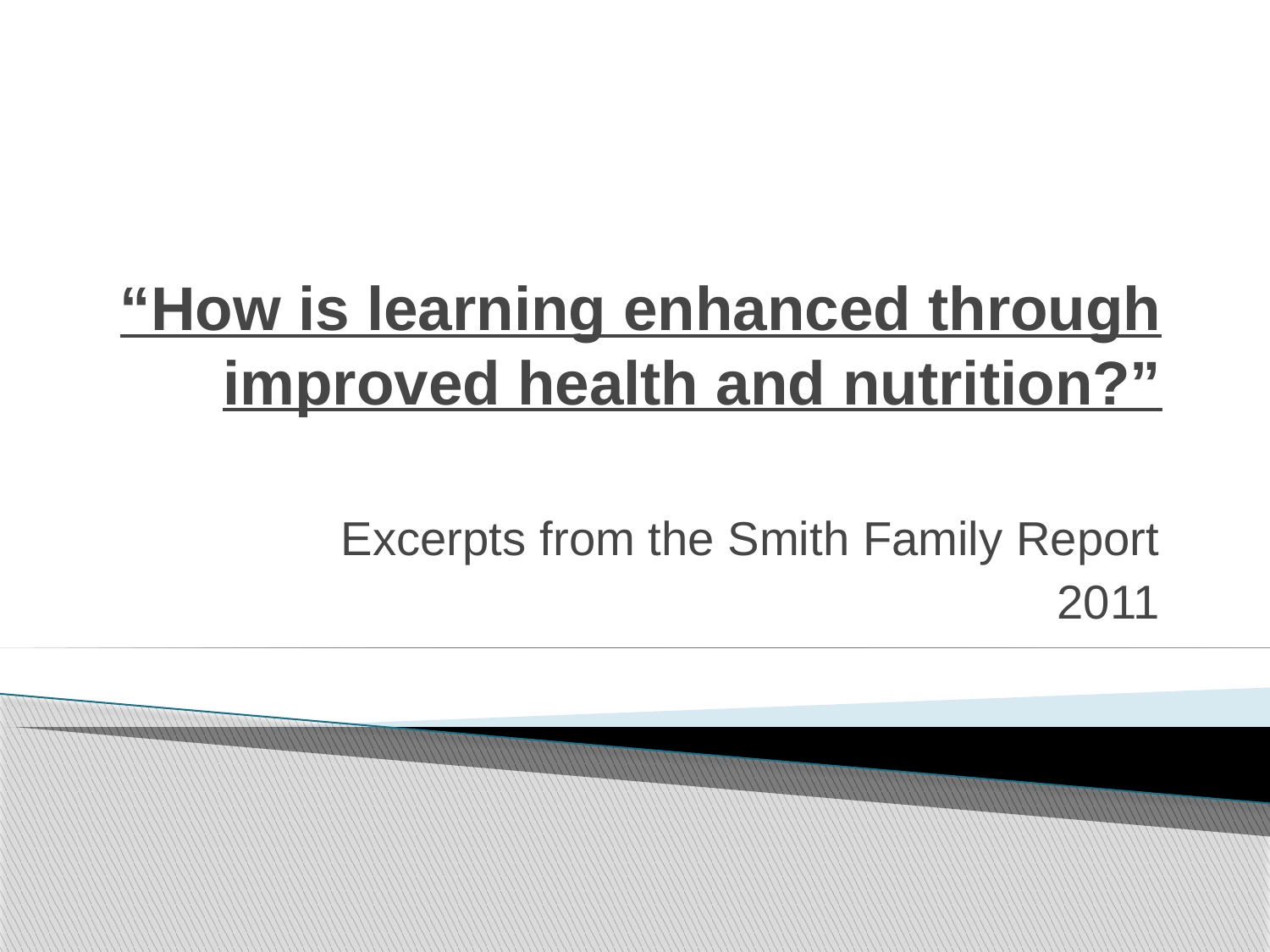

# “How is learning enhanced through improved health and nutrition?”
Excerpts from the Smith Family Report
2011